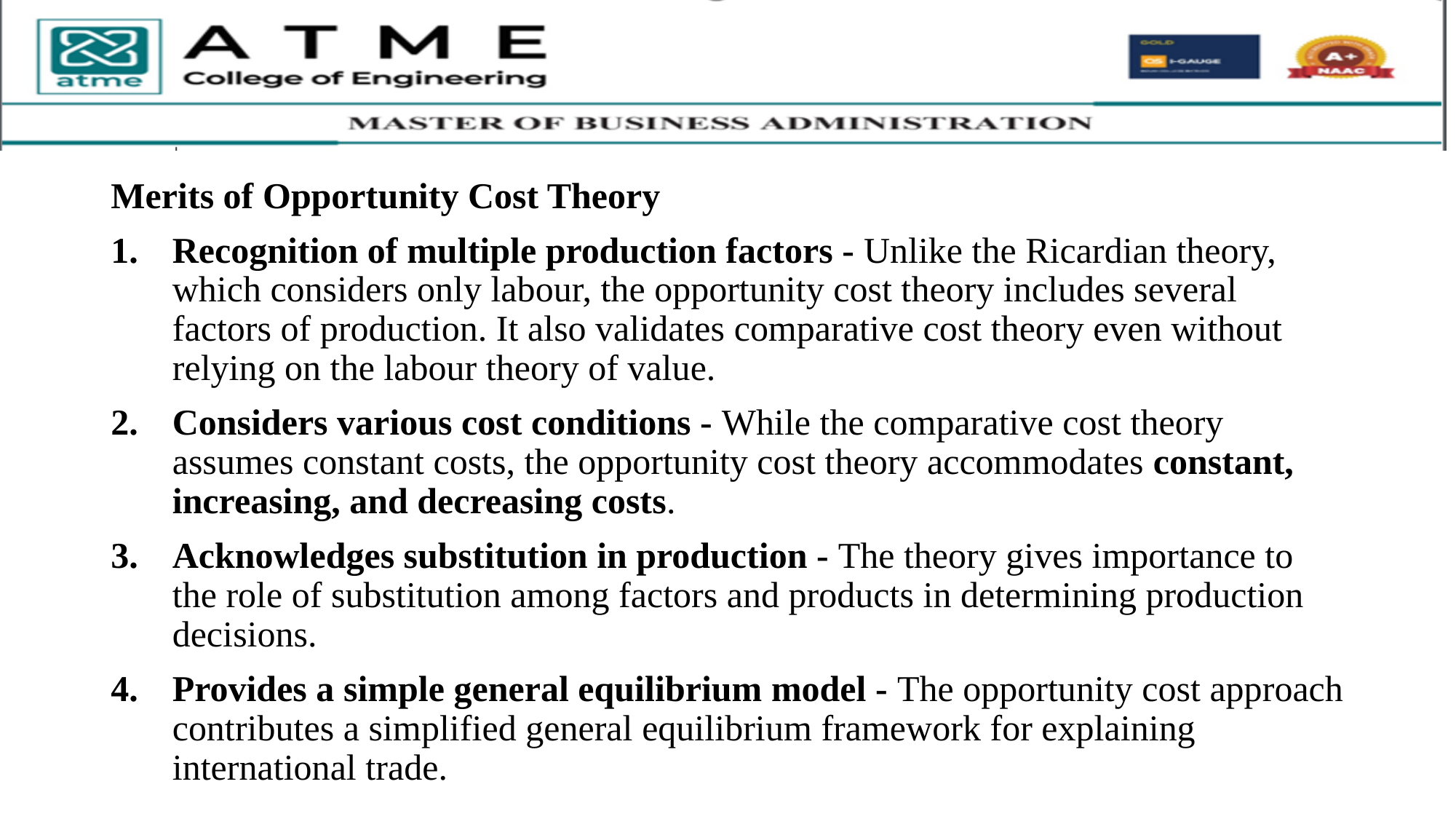

Merits of Opportunity Cost Theory
Recognition of multiple production factors - Unlike the Ricardian theory, which considers only labour, the opportunity cost theory includes several factors of production. It also validates comparative cost theory even without relying on the labour theory of value.
Considers various cost conditions - While the comparative cost theory assumes constant costs, the opportunity cost theory accommodates constant, increasing, and decreasing costs.
Acknowledges substitution in production - The theory gives importance to the role of substitution among factors and products in determining production decisions.
Provides a simple general equilibrium model - The opportunity cost approach contributes a simplified general equilibrium framework for explaining international trade.